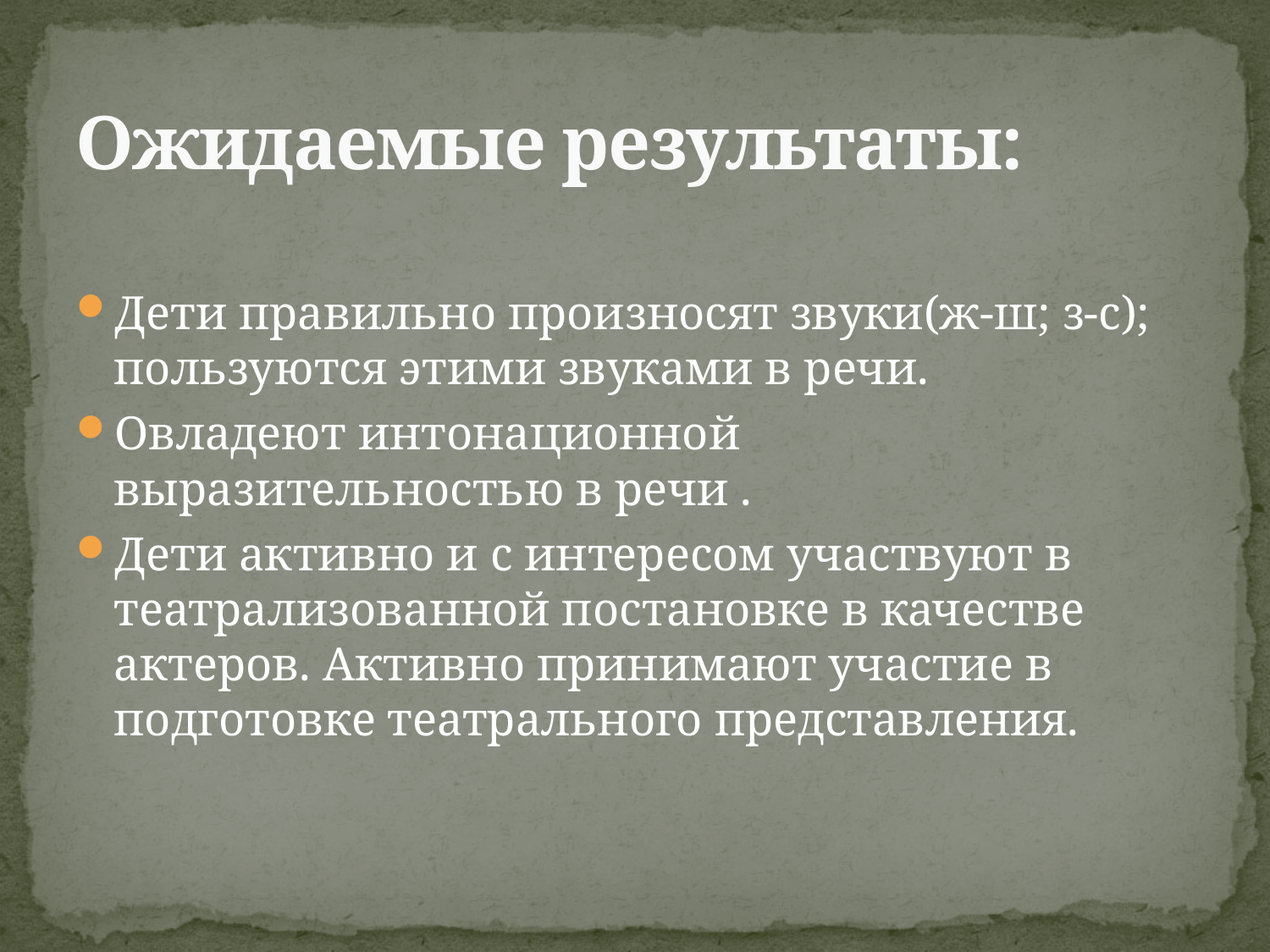

# Ожидаемые результаты:

Дети правильно произносят звуки(ж-ш; з-с); пользуются этими звуками в речи.
Овладеют интонационной выразительностью в речи .
Дети активно и с интересом участвуют в театрализованной постановке в качестве актеров. Активно принимают участие в подготовке театрального представления.